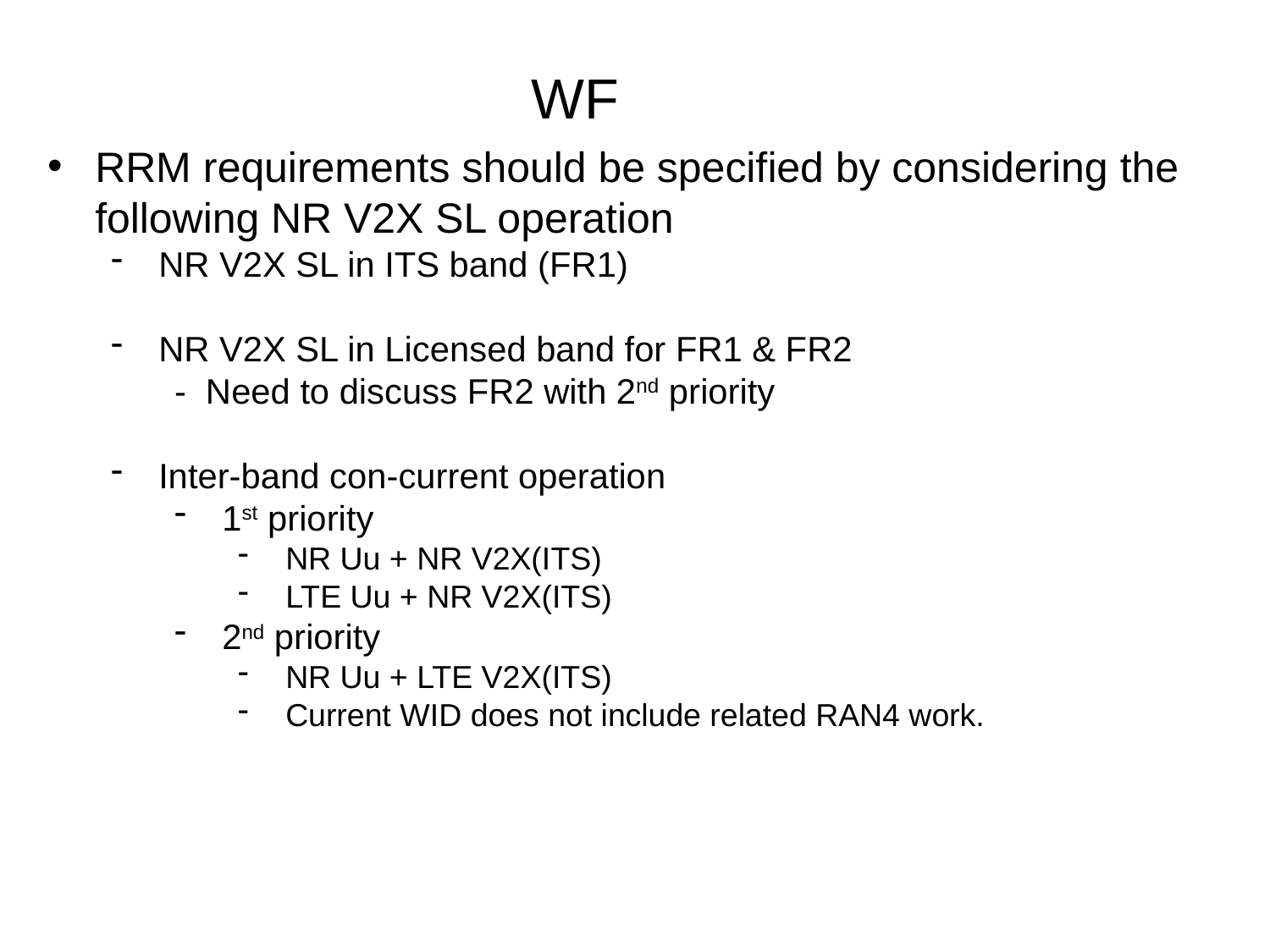

WF

RRM requirements should be specified by considering the following NR V2X SL operation
NR V2X SL in ITS band (FR1)

NR V2X SL in Licensed band for FR1 & FR2
-  Need to discuss FR2 with 2nd priority

Inter-band con-current operation
1st priority
NR Uu + NR V2X(ITS)
LTE Uu + NR V2X(ITS)
2nd priority
NR Uu + LTE V2X(ITS)
Current WID does not include related RAN4 work.